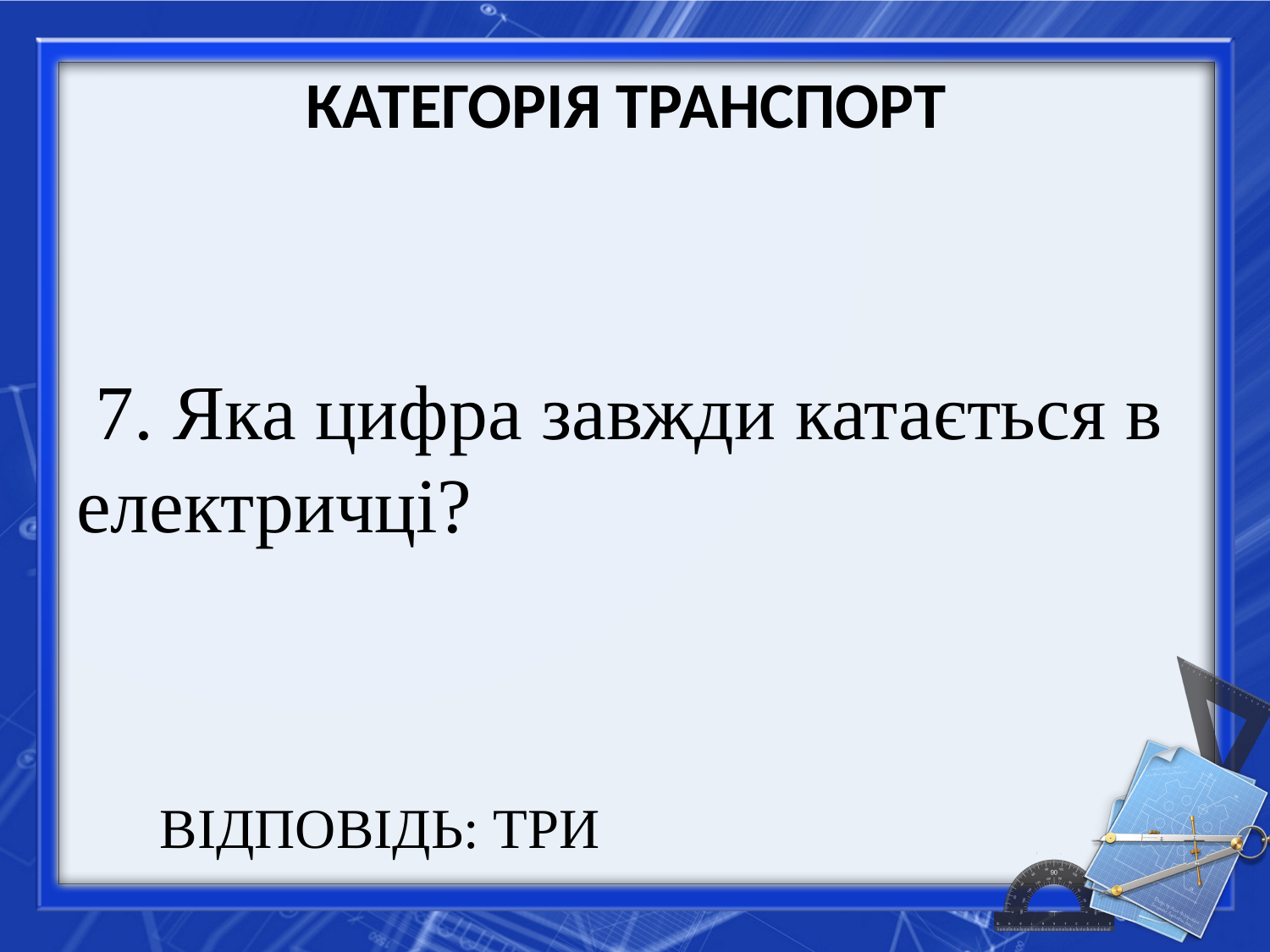

# КАТЕГОРІЯ ТРАНСПОРТ
 7. Яка цифра завжди катається в електричці?
ВІДПОВІДЬ: ТРИ